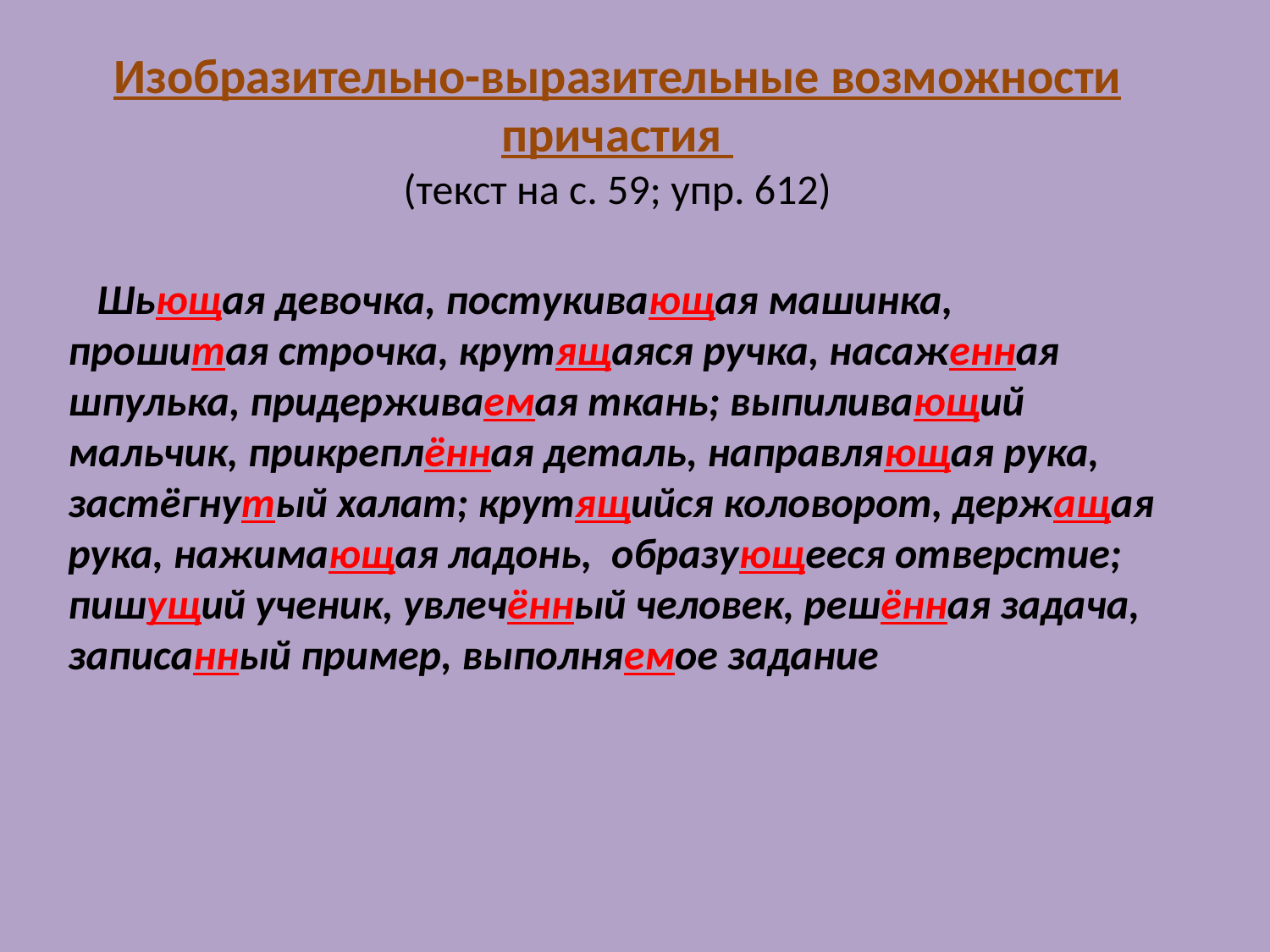

Изобразительно-выразительные возможности причастия
(текст на с. 59; упр. 612)
   Шьющая девочка, постукивающая машинка, прошитая строчка, крутящаяся ручка, насаженная шпулька, придерживаемая ткань; выпиливающий мальчик, прикреплённая деталь, направляющая рука, застёгнутый халат; крутящийся коловорот, держащая рука, нажимающая ладонь,  образующееся отверстие; пишущий ученик, увлечённый человек, решённая задача, записанный пример, выполняемое задание